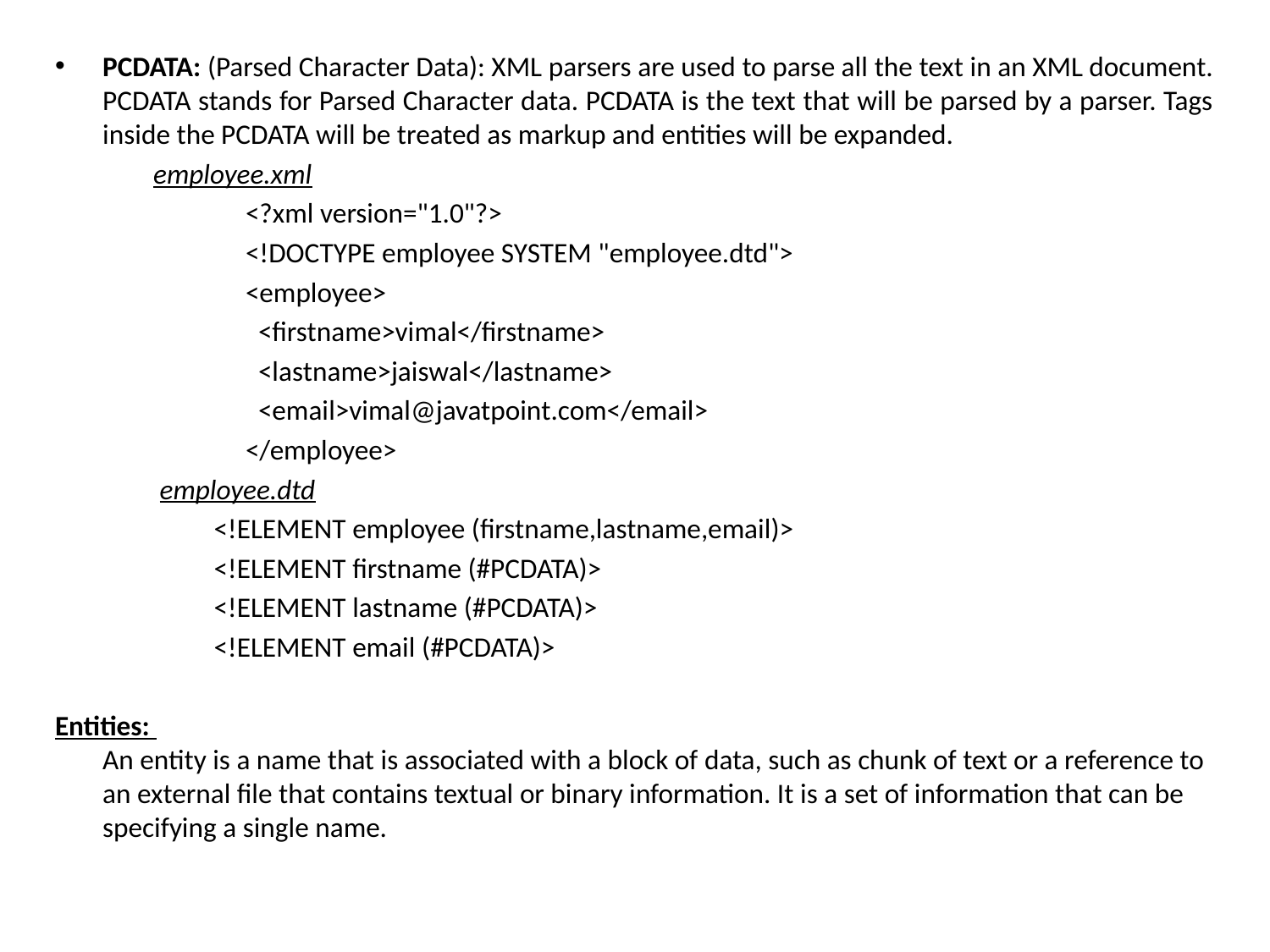

PCDATA: (Parsed Character Data): XML parsers are used to parse all the text in an XML document. PCDATA stands for Parsed Character data. PCDATA is the text that will be parsed by a parser. Tags inside the PCDATA will be treated as markup and entities will be expanded.
 	        employee.xml
<?xml version="1.0"?>
<!DOCTYPE employee SYSTEM "employee.dtd">
<employee>
  <firstname>vimal</firstname>
  <lastname>jaiswal</lastname>
  <email>vimal@javatpoint.com</email>
</employee>
 	         employee.dtd
	<!ELEMENT employee (firstname,lastname,email)>
	<!ELEMENT firstname (#PCDATA)>
	<!ELEMENT lastname (#PCDATA)>
	<!ELEMENT email (#PCDATA)>

Entities: 
An entity is a name that is associated with a block of data, such as chunk of text or a reference to an external file that contains textual or binary information. It is a set of information that can be specifying a single name.